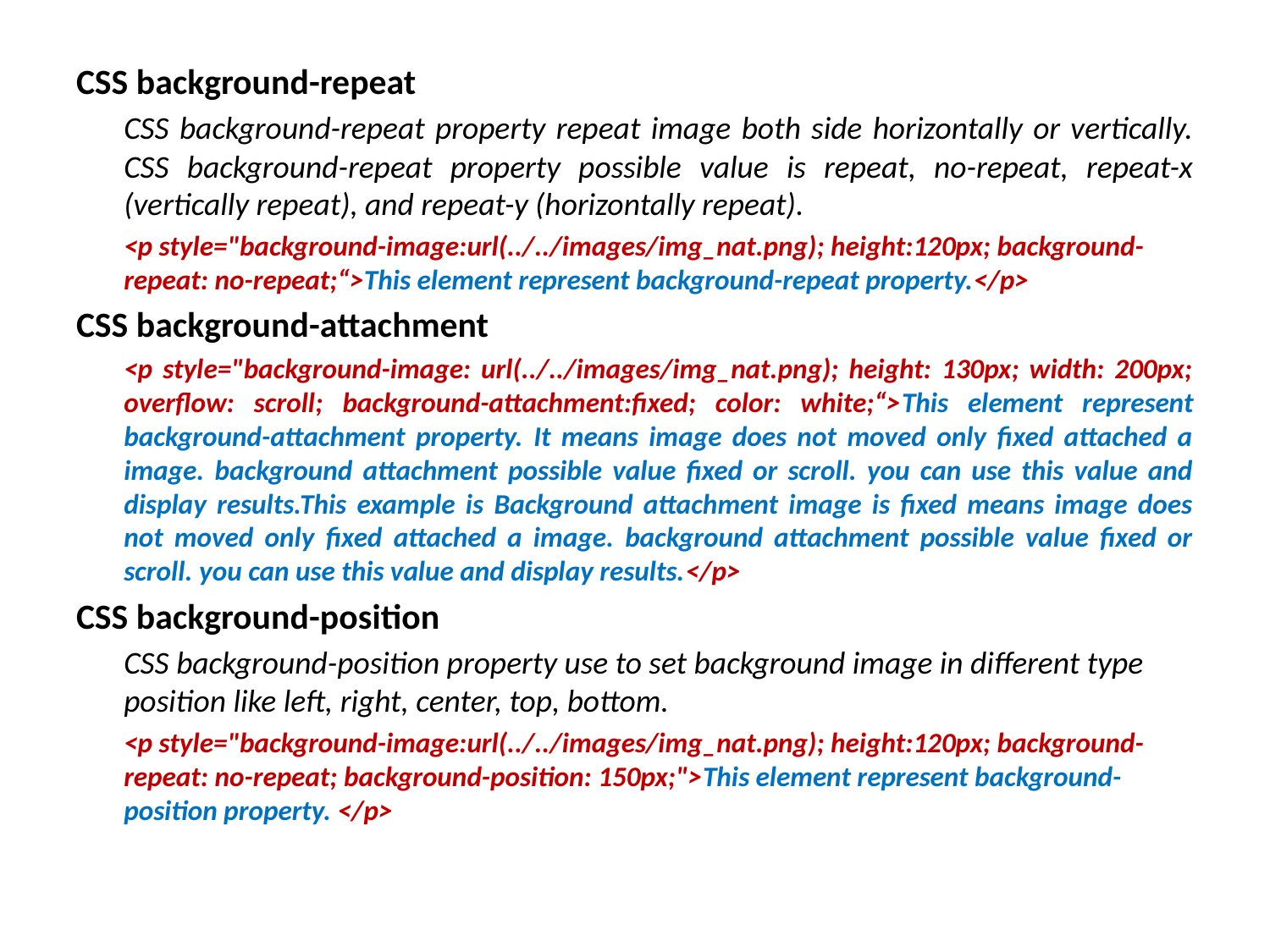

CSS background-repeat
	CSS background-repeat property repeat image both side horizontally or vertically. CSS background-repeat property possible value is repeat, no-repeat, repeat-x (vertically repeat), and repeat-y (horizontally repeat).
	<p style="background-image:url(../../images/img_nat.png); height:120px; background-repeat: no-repeat;“>This element represent background-repeat property.</p>
CSS background-attachment
	<p style="background-image: url(../../images/img_nat.png); height: 130px; width: 200px; overflow: scroll; background-attachment:fixed; color: white;“>This element represent background-attachment property. It means image does not moved only fixed attached a image. background attachment possible value fixed or scroll. you can use this value and display results.This example is Background attachment image is fixed means image does not moved only fixed attached a image. background attachment possible value fixed or scroll. you can use this value and display results.</p>
CSS background-position
	CSS background-position property use to set background image in different type position like left, right, center, top, bottom.
	<p style="background-image:url(../../images/img_nat.png); height:120px; background-repeat: no-repeat; background-position: 150px;">This element represent background-position property. </p>